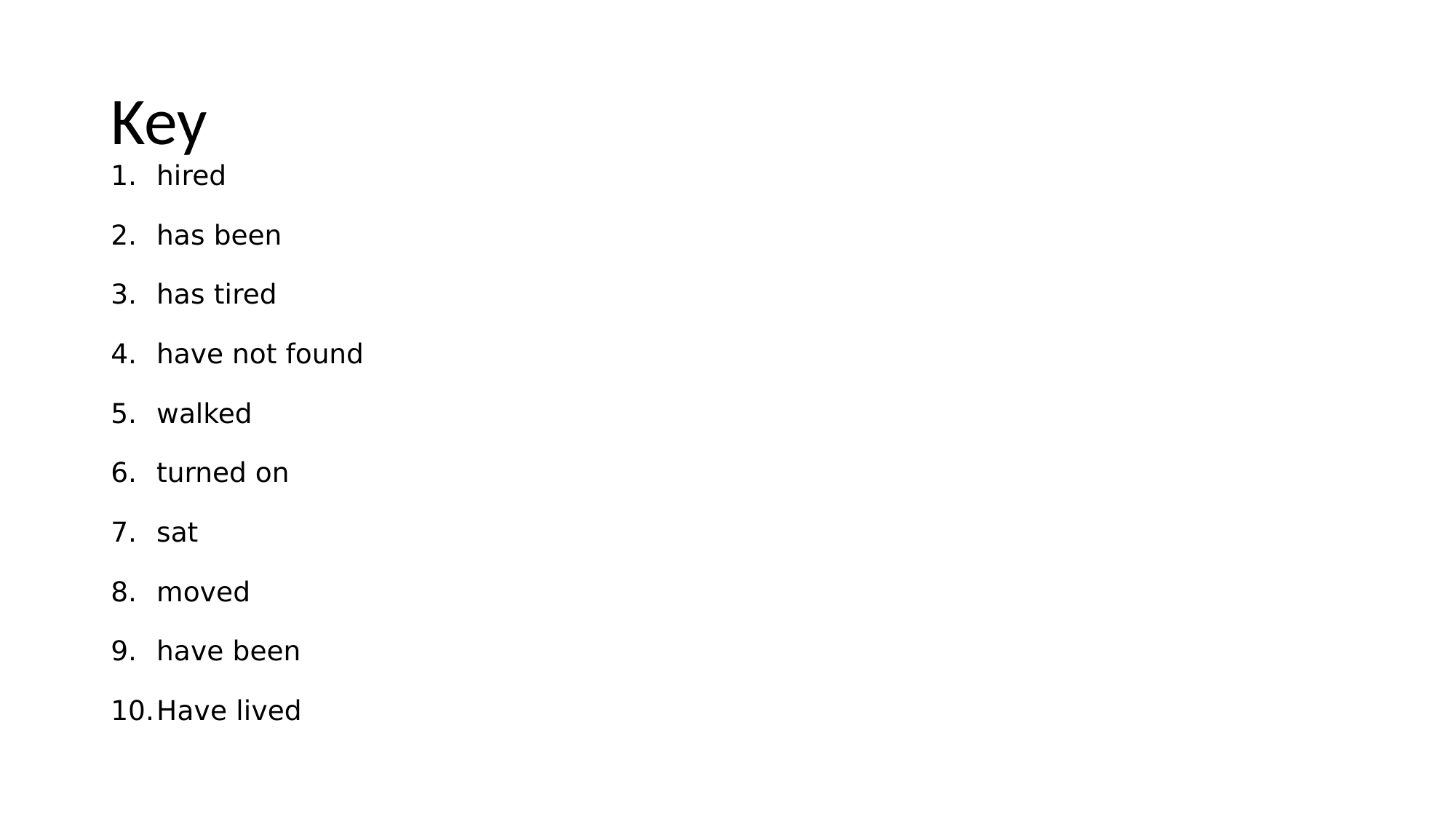

# Key

hired
has been
has tired
have not found
walked
turned on
sat
moved
have been
Have lived